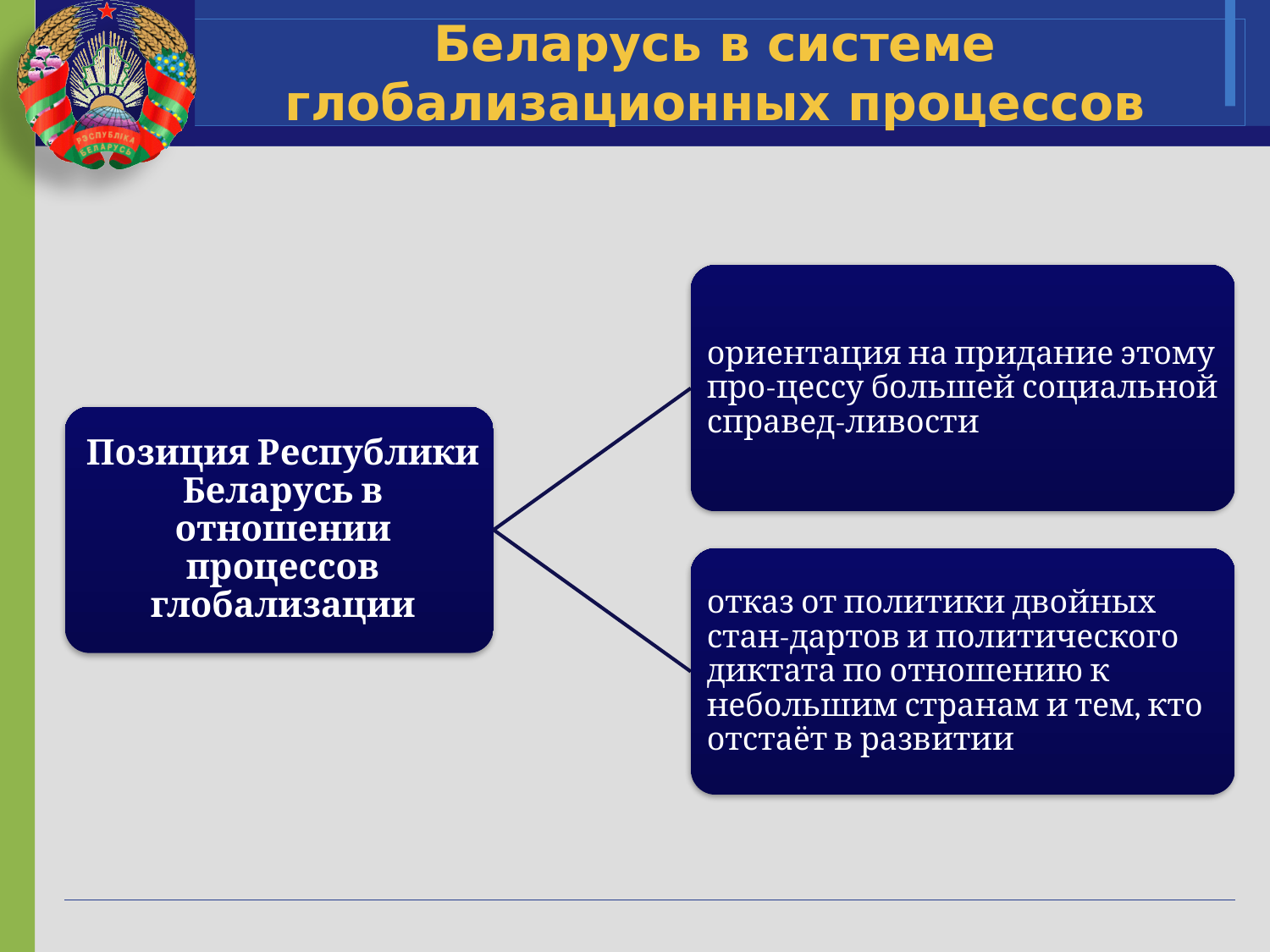

# Беларусь в системе глобализационных процессов
Позиция Республики Беларусь в отношении процессов глобализации

ориентация на придание этому про-цессу большей социальной справед-ливости

отказ от политики двойных стан-дартов и политического диктата по отношению к небольшим странам и тем, кто отстаёт в развитии